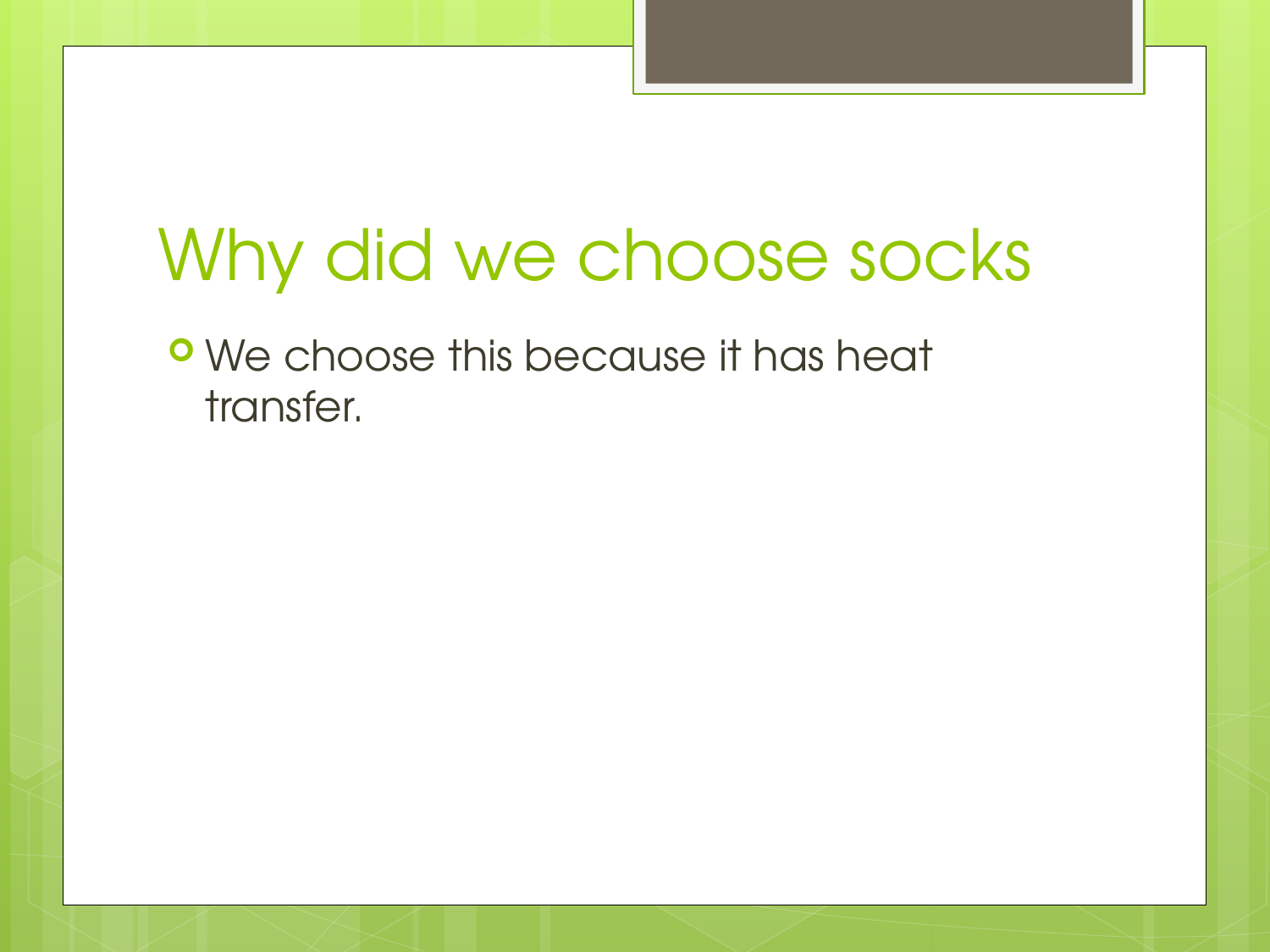

# Why did we choose socks
We choose this because it has heat transfer.